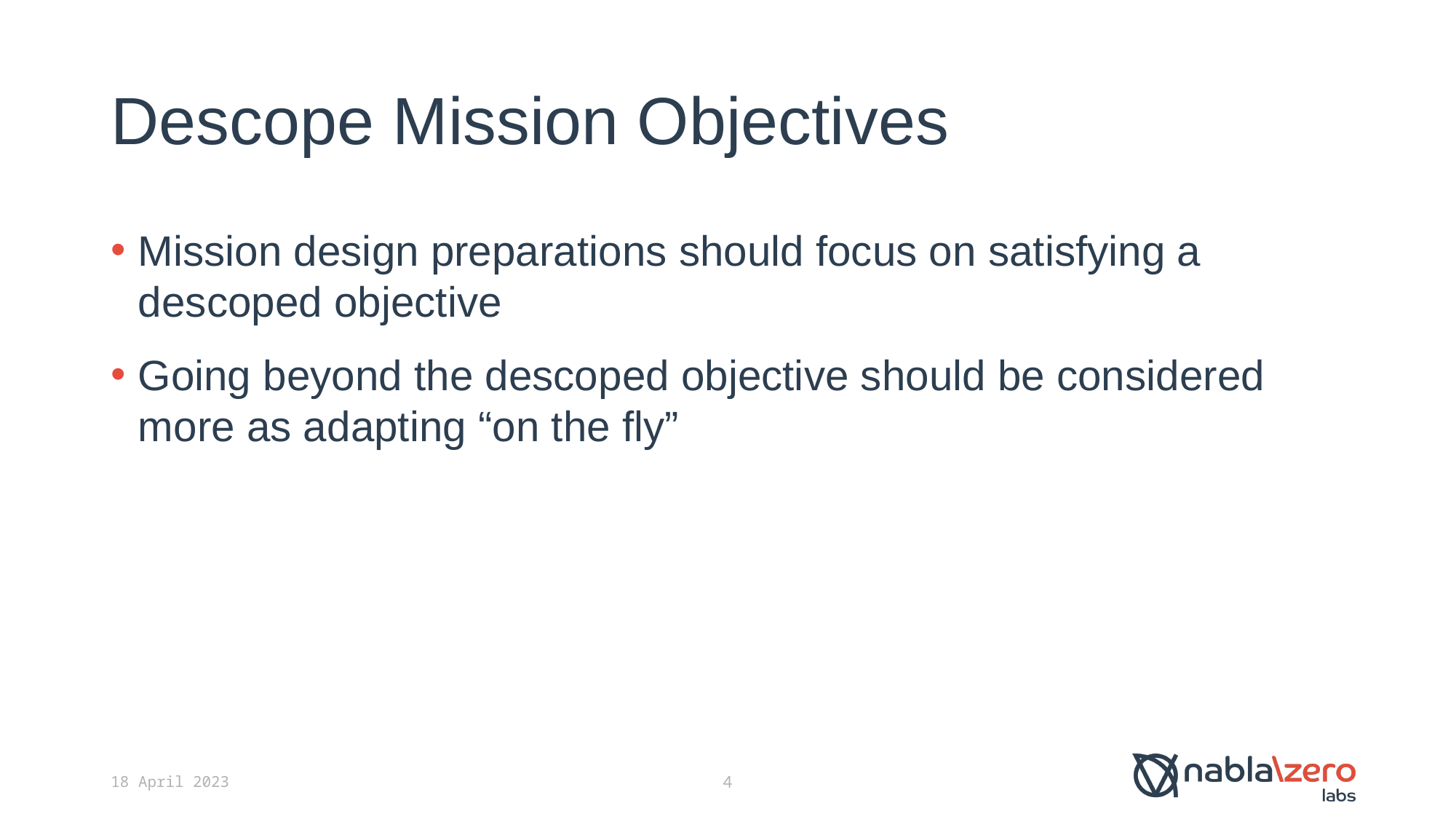

# Descope Mission Objectives
Mission design preparations should focus on satisfying a descoped objective
Going beyond the descoped objective should be considered more as adapting “on the fly”
18 April 2023
4